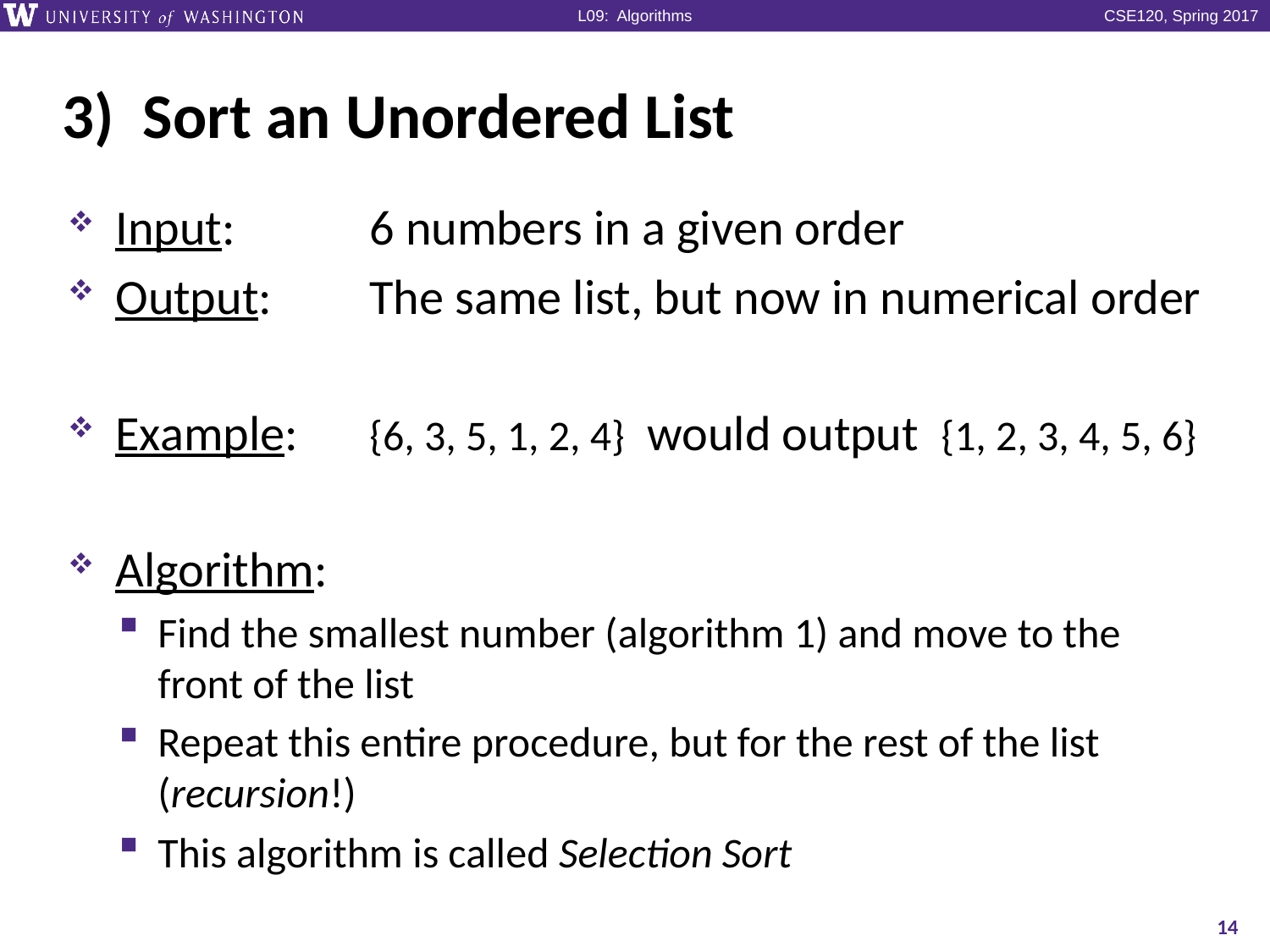

# 3)  Sort an Unordered List
Input:  	6 numbers in a given order
Output:	The same list, but now in numerical order

Example:	{6, 3, 5, 1, 2, 4}  would output  {1, 2, 3, 4, 5, 6}

Algorithm:
Find the smallest number (algorithm 1) and move to the front of the list
Repeat this entire procedure, but for the rest of the list (recursion!)
This algorithm is called Selection Sort

14